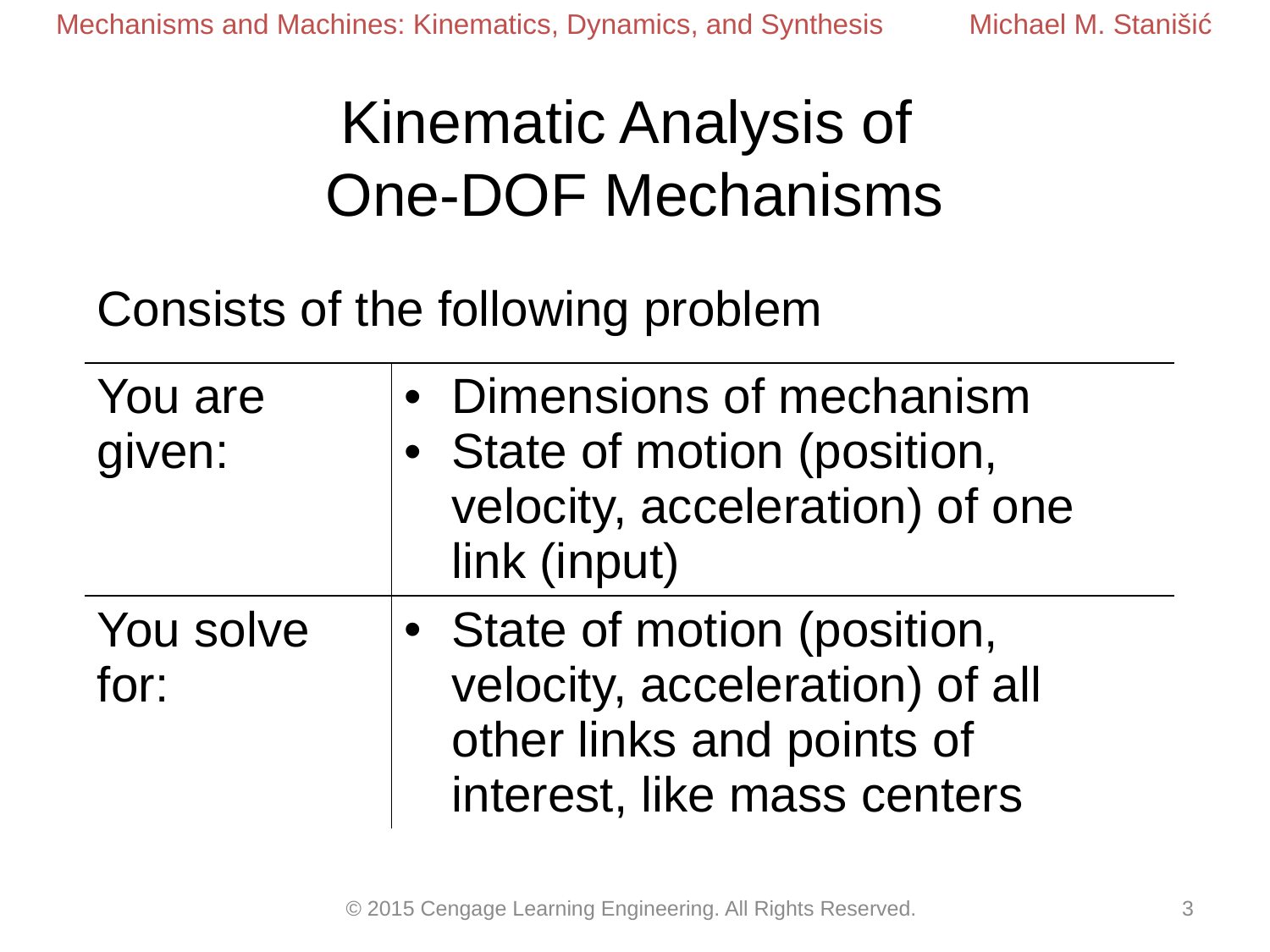

# Kinematic Analysis of One-DOF Mechanisms
| Consists of the following problem |  |
| --- | --- |
| You are given: | Dimensions of mechanism State of motion (position, velocity, acceleration) of one link (input) |
| You solve for: | State of motion (position, velocity, acceleration) of all other links and points of interest, like mass centers |
© 2015 Cengage Learning Engineering. All Rights Reserved.
3